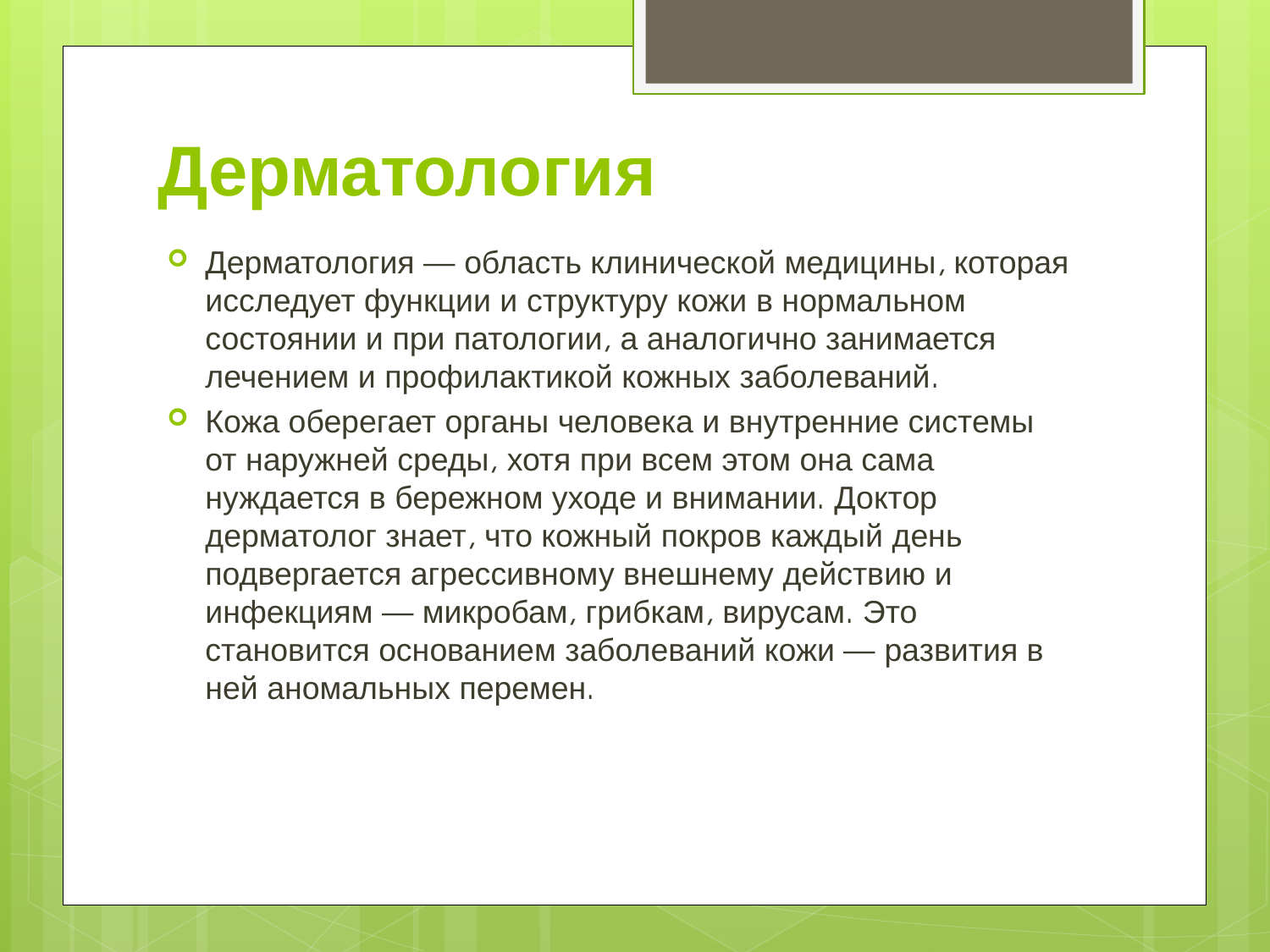

# Дерматология
Дерматология — область клинической медицины, которая исследует функции и структуру кожи в нормальном состоянии и при патологии, а аналогично занимается лечением и профилактикой кожных заболеваний.
Кожа оберегает органы человека и внутренние системы от наружней среды, хотя при всем этом она сама нуждается в бережном уходе и внимании. Доктор дерматолог знает, что кожный покров каждый день подвергается агрессивному внешнему действию и инфекциям — микробам, грибкам, вирусам. Это становится основанием заболеваний кожи — развития в ней аномальных перемен.